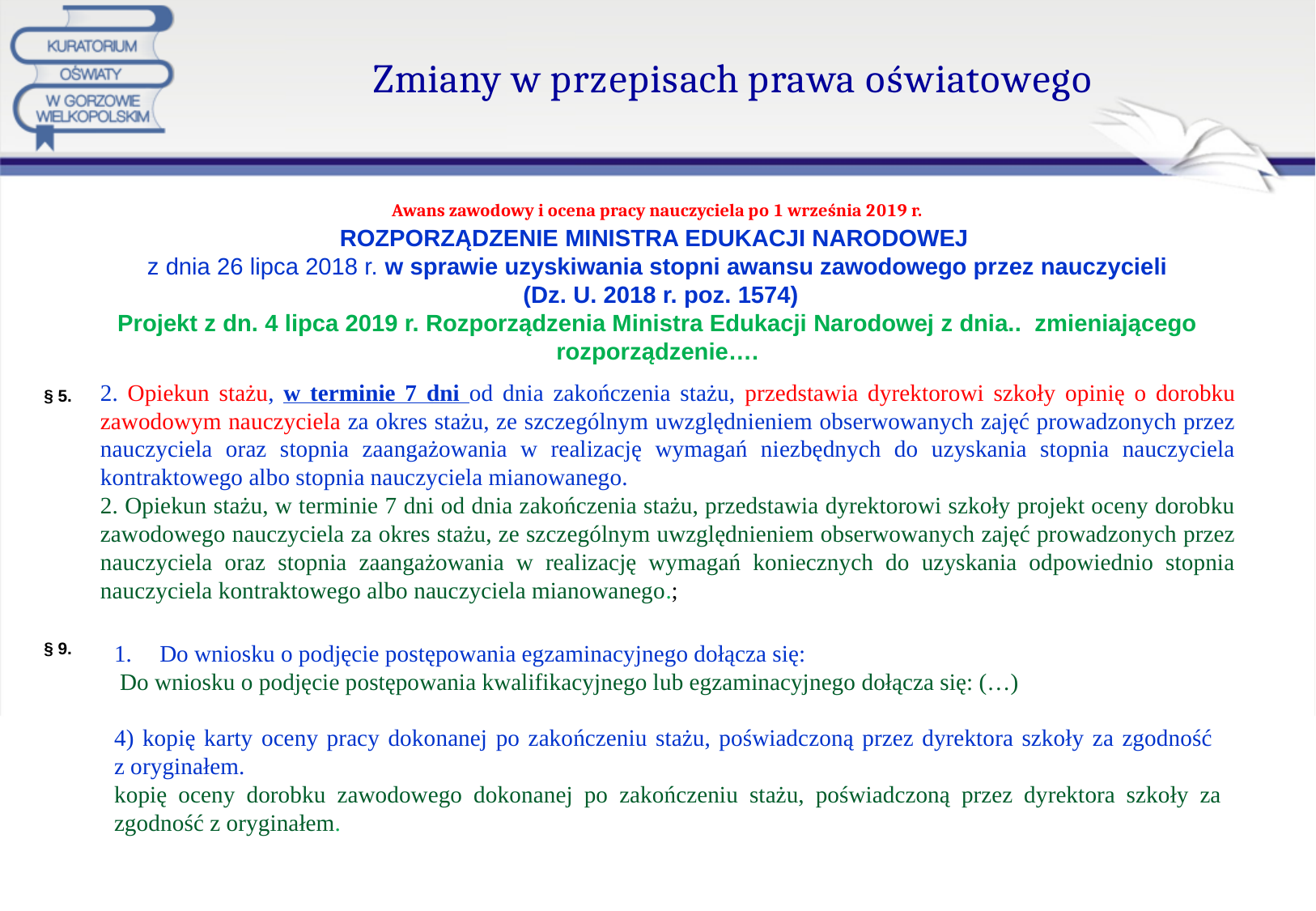

Zmiany w przepisach prawa oświatowego
# Awans zawodowy i ocena pracy nauczyciela po 1 września 2019 r.
ROZPORZĄDZENIE MINISTRA EDUKACJI NARODOWEJ
z dnia 26 lipca 2018 r. w sprawie uzyskiwania stopni awansu zawodowego przez nauczycieli
 (Dz. U. 2018 r. poz. 1574)
Projekt z dn. 4 lipca 2019 r. Rozporządzenia Ministra Edukacji Narodowej z dnia..  zmieniającego rozporządzenie….
2. Opiekun stażu, w terminie 7 dni od dnia zakończenia stażu, przedstawia dyrektorowi szkoły opinię o dorobku zawodowym nauczyciela za okres stażu, ze szczególnym uwzględnieniem obserwowanych zajęć prowadzonych przez nauczyciela oraz stopnia zaangażowania w realizację wymagań niezbędnych do uzyskania stopnia nauczyciela kontraktowego albo stopnia nauczyciela mianowanego.
2. Opiekun stażu, w terminie 7 dni od dnia zakończenia stażu, przedstawia dyrektorowi szkoły projekt oceny dorobku zawodowego nauczyciela za okres stażu, ze szczególnym uwzględnieniem obserwowanych zajęć prowadzonych przez nauczyciela oraz stopnia zaangażowania w realizację wymagań koniecznych do uzyskania odpowiednio stopnia nauczyciela kontraktowego albo nauczyciela mianowanego.;
§ 5.
§ 9.
Do wniosku o podjęcie postępowania egzaminacyjnego dołącza się:
 Do wniosku o podjęcie postępowania kwalifikacyjnego lub egzaminacyjnego dołącza się: (…)

4) kopię karty oceny pracy dokonanej po zakończeniu stażu, poświadczoną przez dyrektora szkoły za zgodność
z oryginałem.
kopię oceny dorobku zawodowego dokonanej po zakończeniu stażu, poświadczoną przez dyrektora szkoły za zgodność z oryginałem.